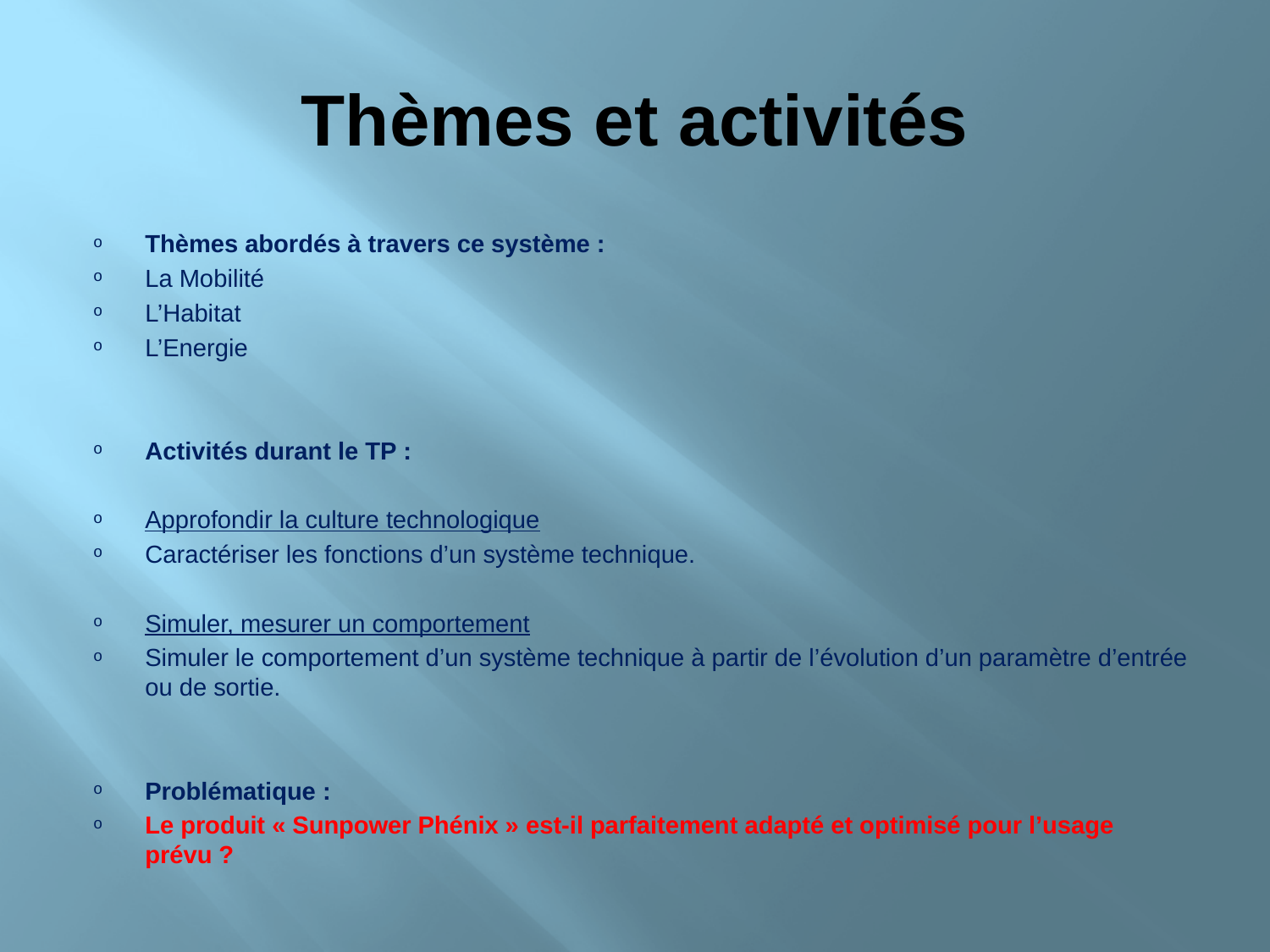

# Thèmes et activités
Thèmes abordés à travers ce système :
La Mobilité
L’Habitat
L’Energie

Activités durant le TP :

Approfondir la culture technologique
Caractériser les fonctions d’un système technique.

Simuler, mesurer un comportement
Simuler le comportement d’un système technique à partir de l’évolution d’un paramètre d’entrée ou de sortie.

Problématique :
Le produit « Sunpower Phénix » est-il parfaitement adapté et optimisé pour l’usage prévu ?